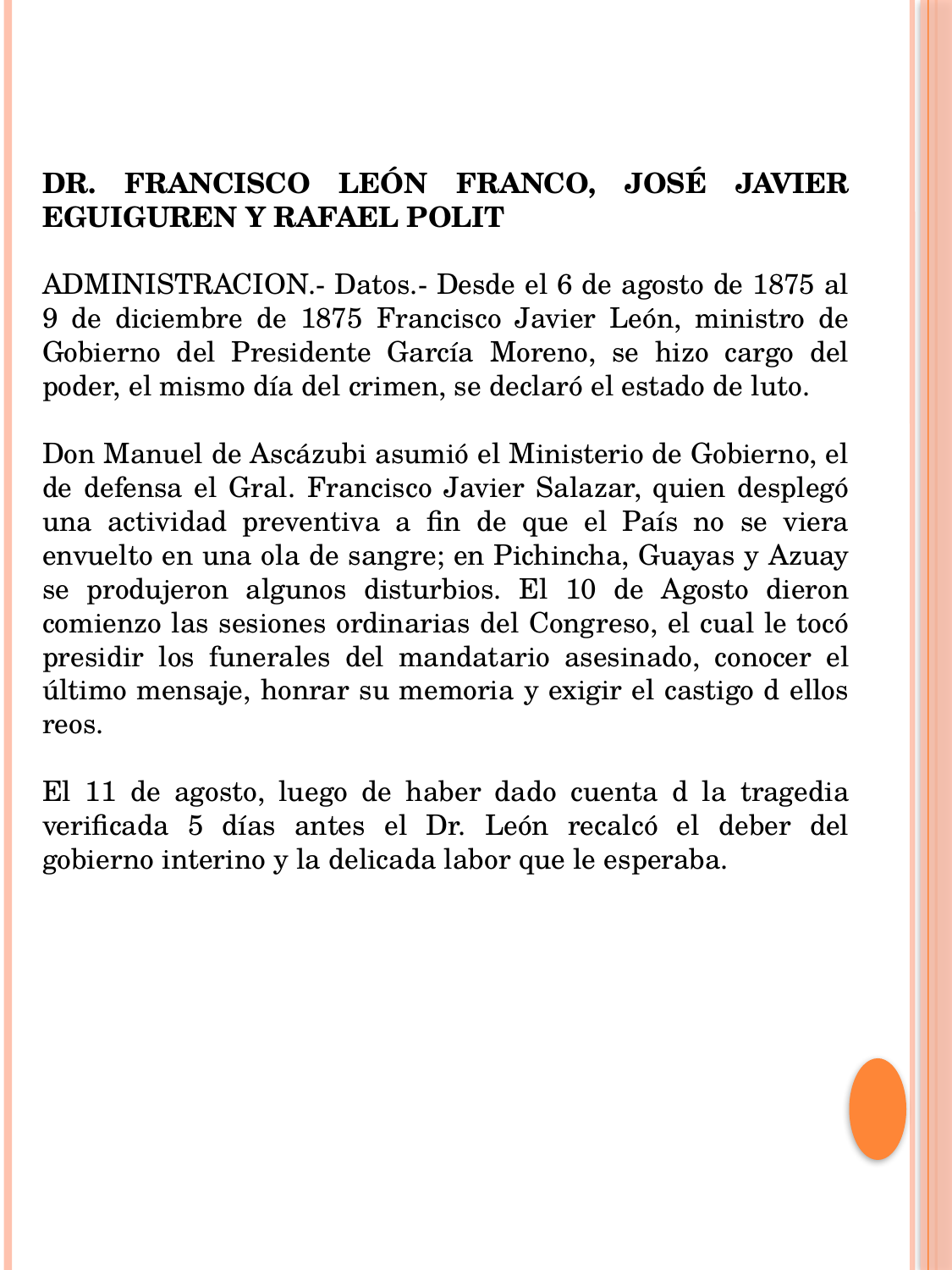

DR. FRANCISCO LEÓN FRANCO, JOSÉ JAVIER EGUIGUREN Y RAFAEL POLIT

ADMINISTRACION.- Datos.- Desde el 6 de agosto de 1875 al 9 de diciembre de 1875 Francisco Javier León, ministro de Gobierno del Presidente García Moreno, se hizo cargo del poder, el mismo día del crimen, se declaró el estado de luto.

Don Manuel de Ascázubi asumió el Ministerio de Gobierno, el de defensa el Gral. Francisco Javier Salazar, quien desplegó una actividad preventiva a fin de que el País no se viera envuelto en una ola de sangre; en Pichincha, Guayas y Azuay se produjeron algunos disturbios. El 10 de Agosto dieron comienzo las sesiones ordinarias del Congreso, el cual le tocó presidir los funerales del mandatario asesinado, conocer el último mensaje, honrar su memoria y exigir el castigo d ellos reos.

El 11 de agosto, luego de haber dado cuenta d la tragedia verificada 5 días antes el Dr. León recalcó el deber del gobierno interino y la delicada labor que le esperaba.